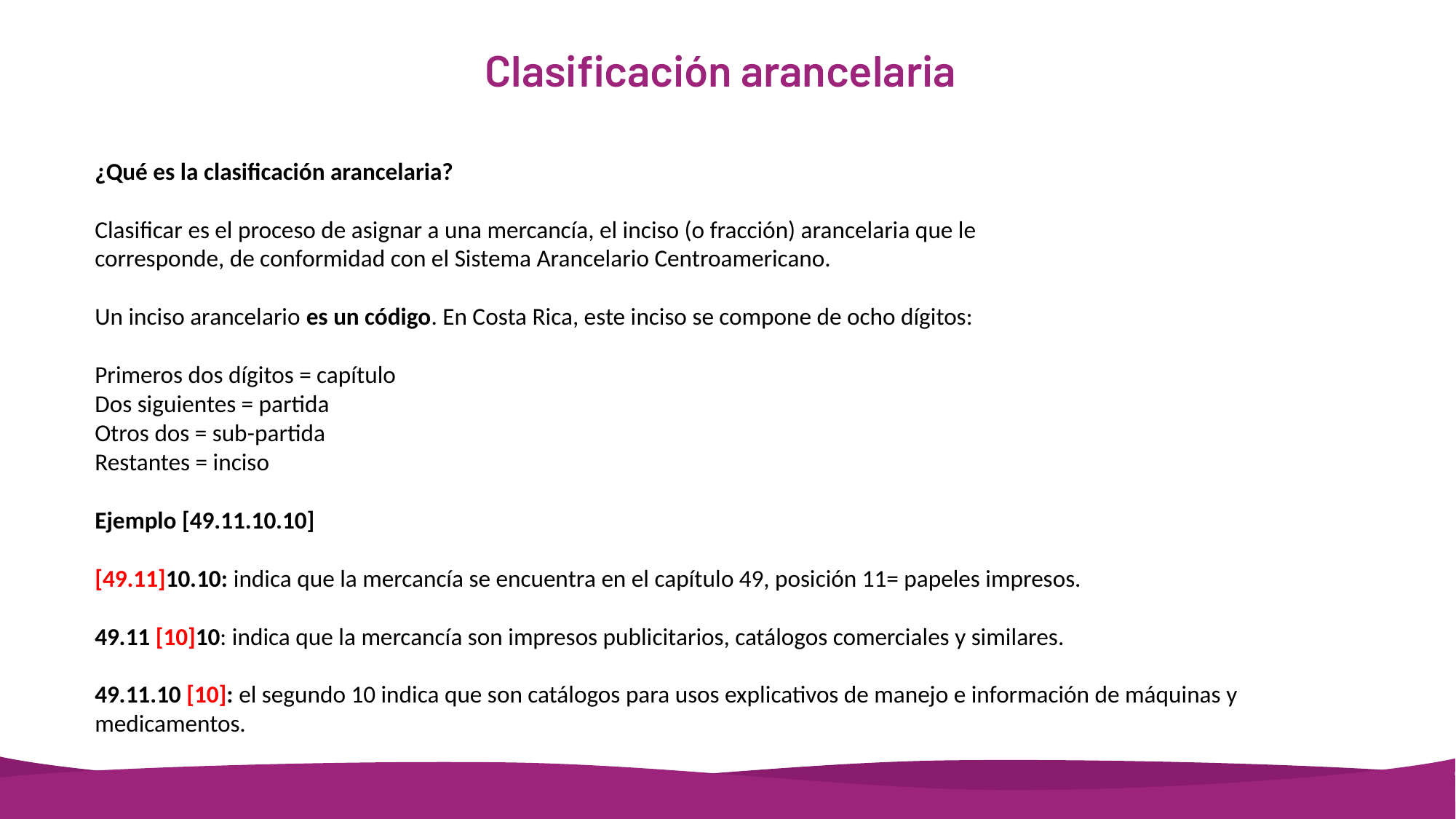

# Clasificación arancelaria
¿Qué es la clasificación arancelaria?

Clasificar es el proceso de asignar a una mercancía, el inciso (o fracción) arancelaria que le
corresponde, de conformidad con el Sistema Arancelario Centroamericano.

Un inciso arancelario es un código. En Costa Rica, este inciso se compone de ocho dígitos:

Primeros dos dígitos = capítulo
Dos siguientes = partida
Otros dos = sub-partida
Restantes = inciso

Ejemplo [49.11.10.10]

[49.11]10.10: indica que la mercancía se encuentra en el capítulo 49, posición 11= papeles impresos.

49.11 [10]10: indica que la mercancía son impresos publicitarios, catálogos comerciales y similares.

49.11.10 [10]: el segundo 10 indica que son catálogos para usos explicativos de manejo e información de máquinas y medicamentos.